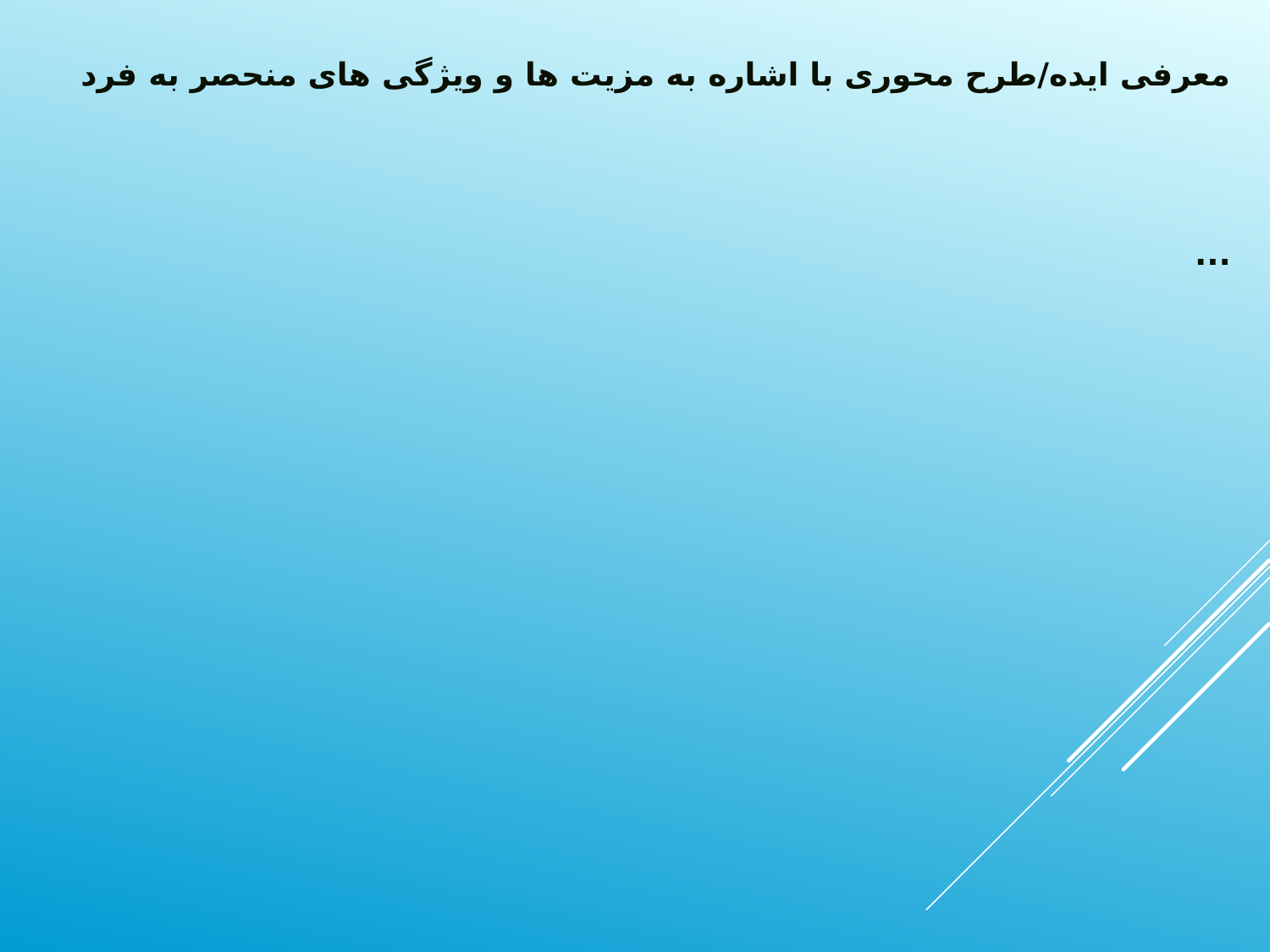

# معرفی ایده/طرح محوری با اشاره به مزیت ها و ویژگی های منحصر به فرد
...